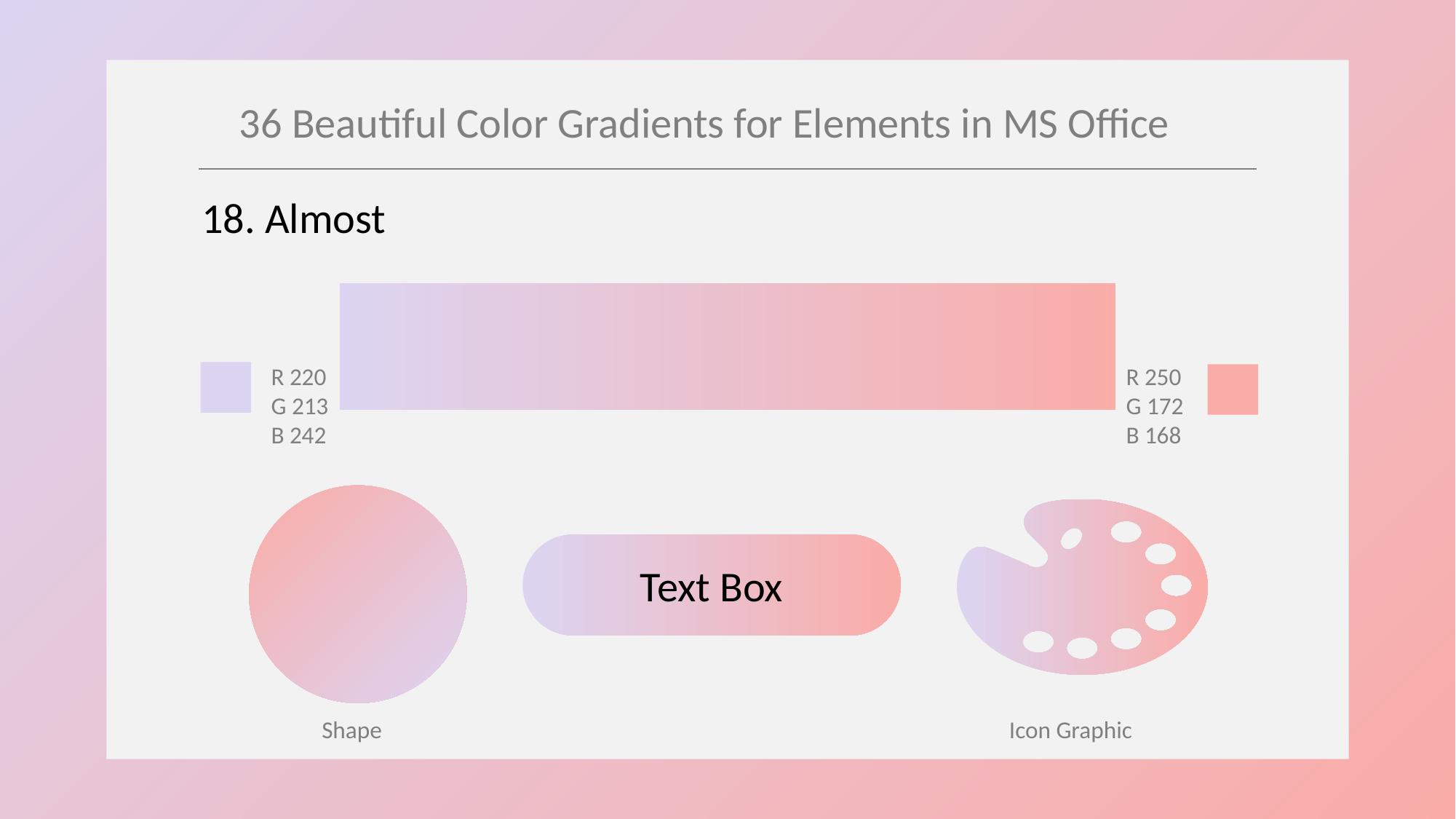

36 Beautiful Color Gradients for Elements in MS Office
18. Almost

R 220
G 213
B 242
R 250
G 172
B 168

Text Box
Shape
Icon Graphic
Credit Post
https://digitalsynopsis.com